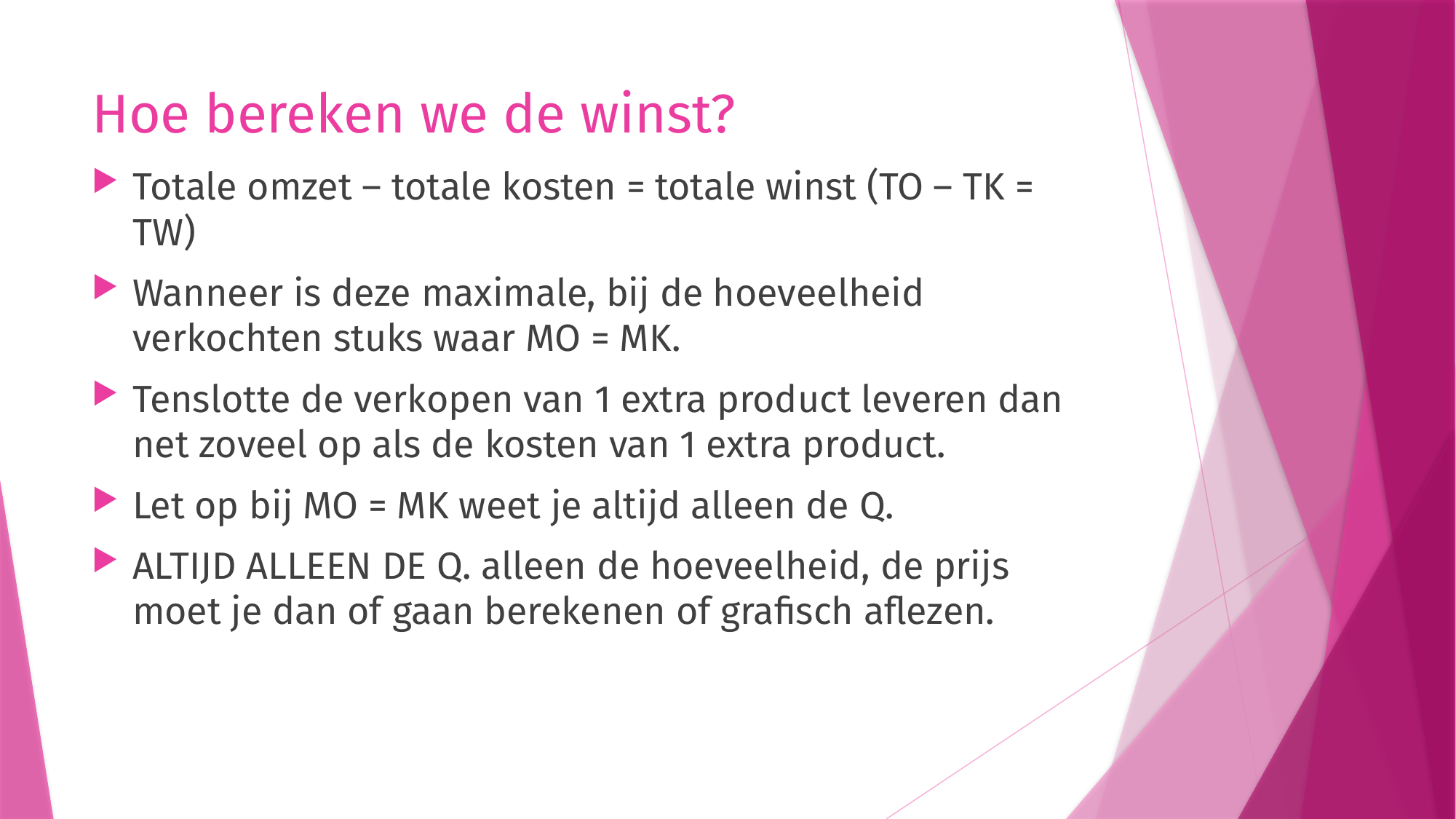

# Hoe bereken we de winst?
Totale omzet – totale kosten = totale winst (TO – TK = TW)
Wanneer is deze maximale, bij de hoeveelheid verkochten stuks waar MO = MK.
Tenslotte de verkopen van 1 extra product leveren dan net zoveel op als de kosten van 1 extra product.
Let op bij MO = MK weet je altijd alleen de Q.
ALTIJD ALLEEN DE Q. alleen de hoeveelheid, de prijs moet je dan of gaan berekenen of grafisch aflezen.